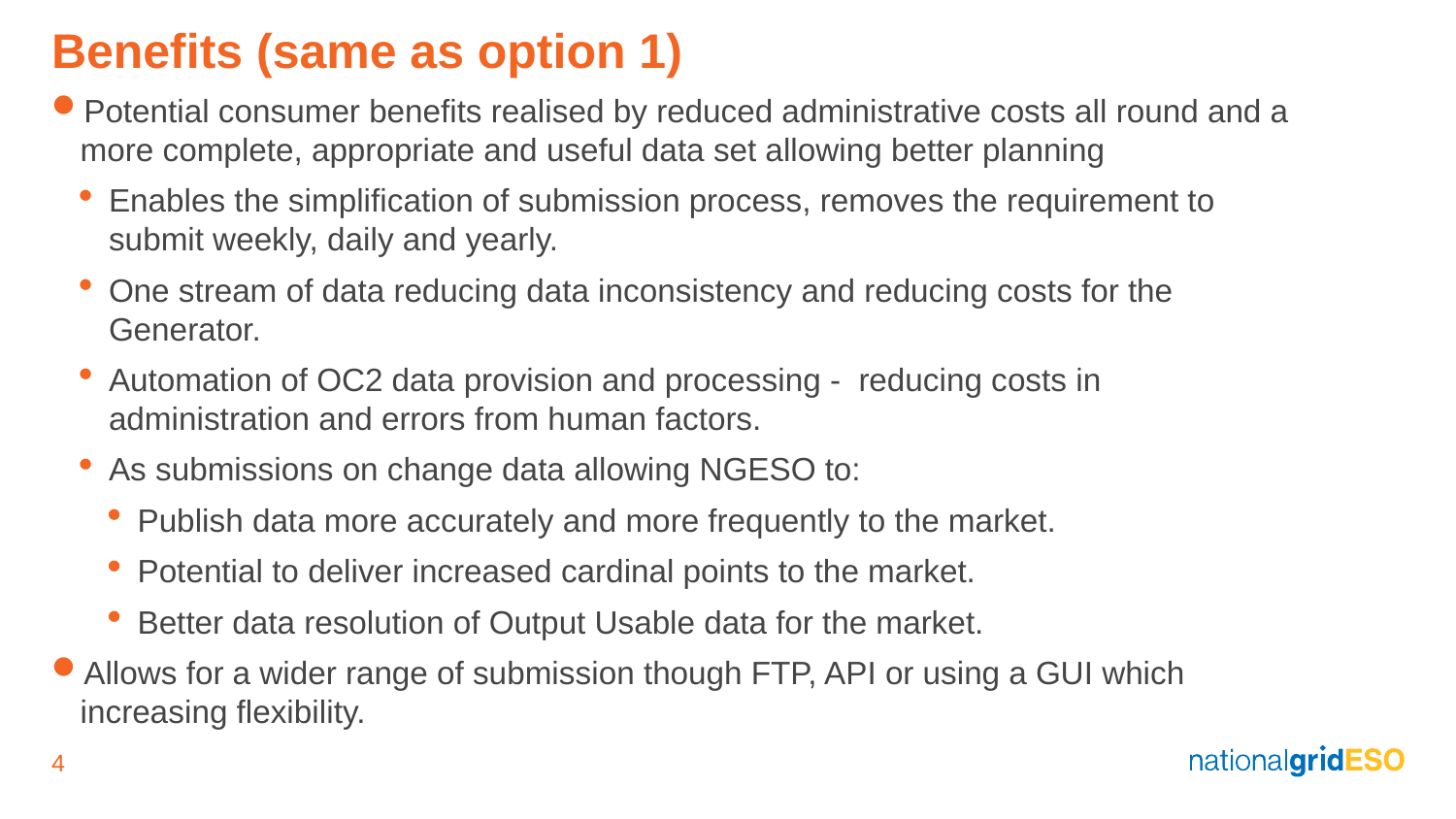

# Benefits (same as option 1)
Potential consumer benefits realised by reduced administrative costs all round and a more complete, appropriate and useful data set allowing better planning
Enables the simplification of submission process, removes the requirement to submit weekly, daily and yearly.
One stream of data reducing data inconsistency and reducing costs for the Generator.
Automation of OC2 data provision and processing -  reducing costs in administration and errors from human factors.
As submissions on change data allowing NGESO to:
Publish data more accurately and more frequently to the market.
Potential to deliver increased cardinal points to the market.
Better data resolution of Output Usable data for the market.
Allows for a wider range of submission though FTP, API or using a GUI which increasing flexibility.